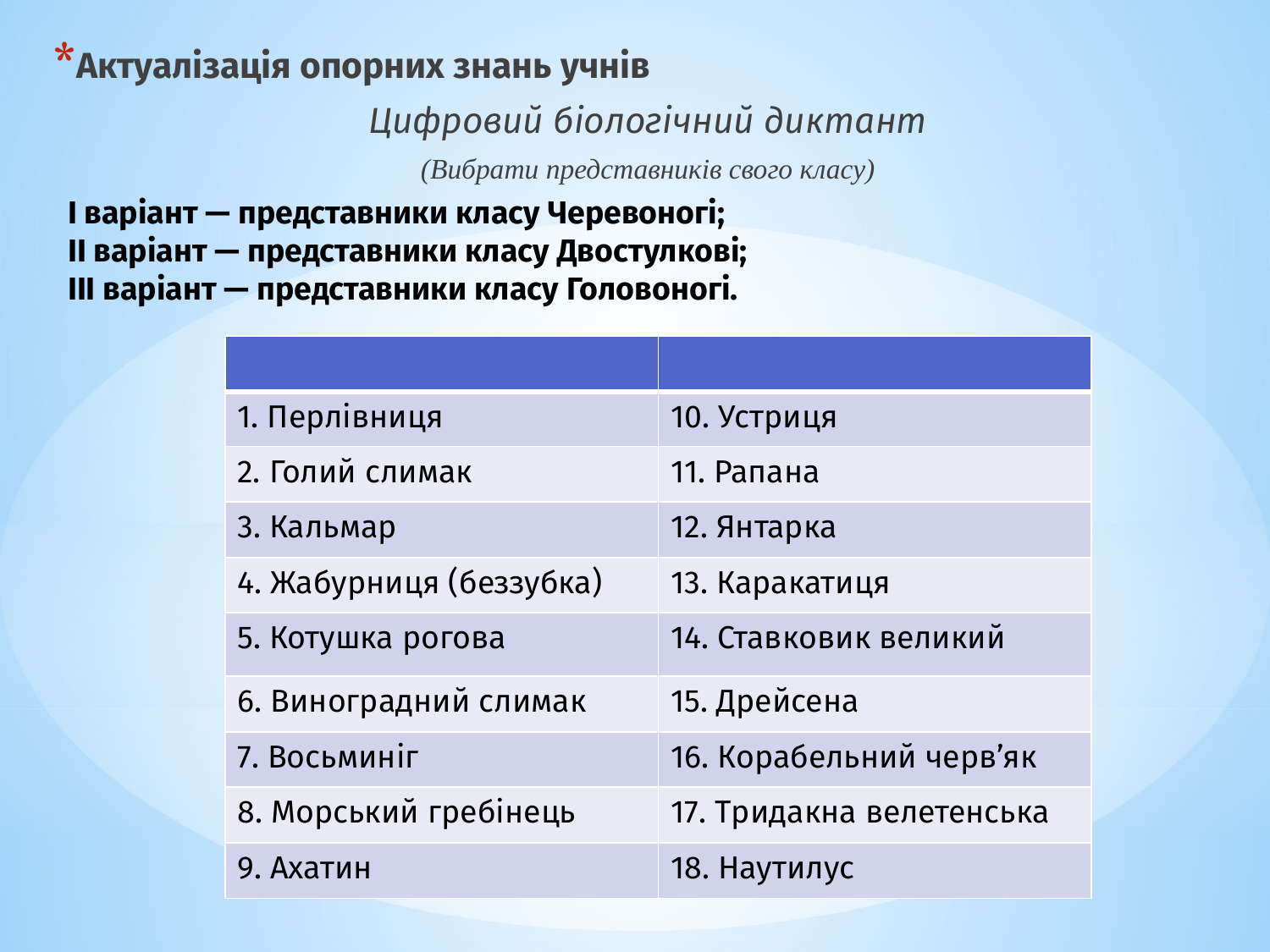

Актуалізація опорних знань учнів
Цифровий біологічний диктант
(Вибрати представників свого класу)
# I варіант — представники класу Черевоногі; II варіант — представники класу Двостулкові; III варіант — представники класу Головоногі.
|  |  |
| --- | --- |
| 1. Перлівниця | 10. Устриця |
| 2. Голий слимак | 11. Рапана |
| 3. Кальмар | 12. Янтарка |
| 4. Жабурниця (беззубка) | 13. Каракатиця |
| 5. Котушка рогова | 14. Ставковик великий |
| 6. Виноградний слимак | 15. Дрейсена |
| 7. Восьминіг | 16. Корабельний черв’як |
| 8. Морський гребінець | 17. Тридакна велетенська |
| 9. Ахатин | 18. Наутилус |